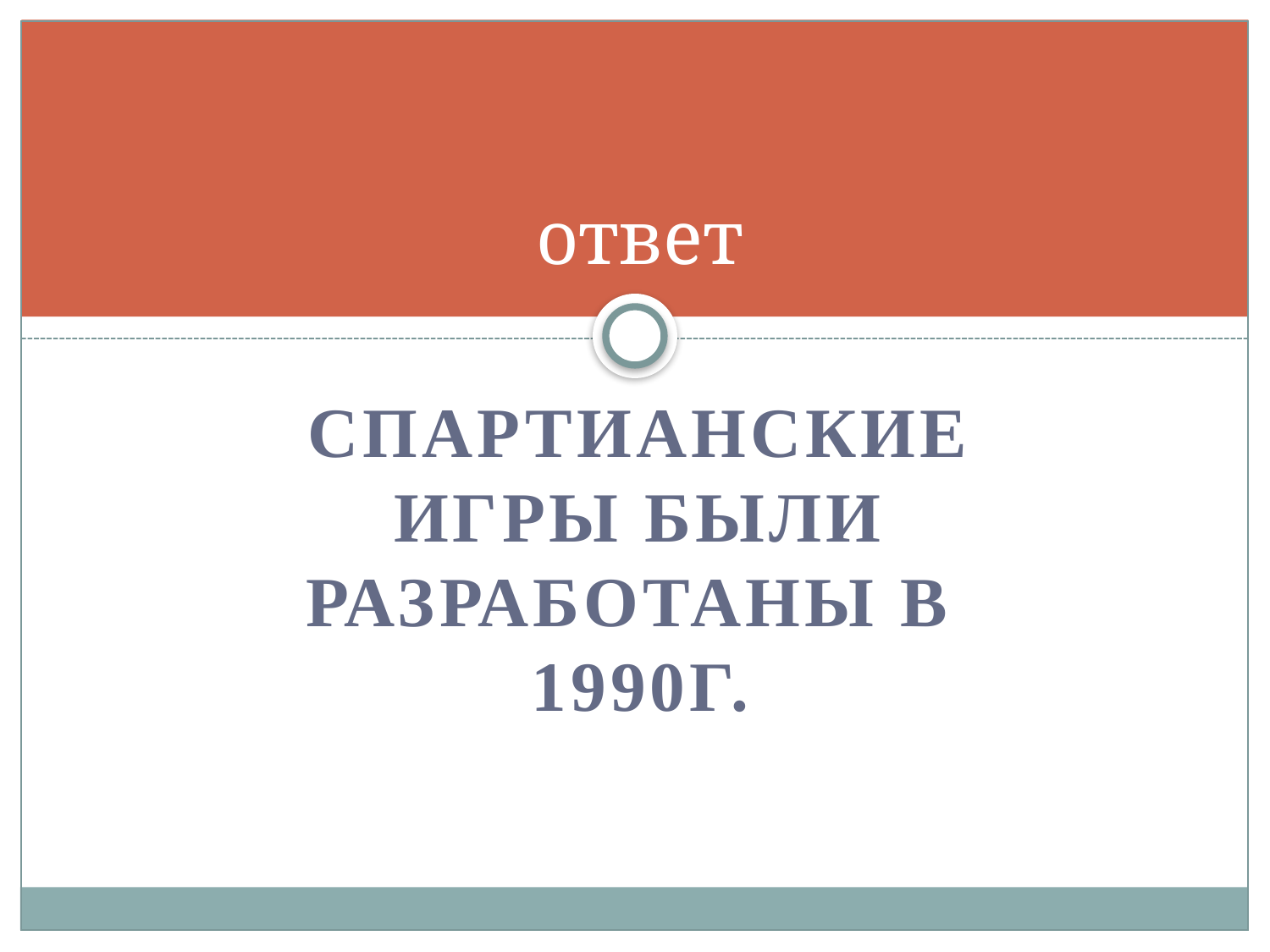

# ответ
СпАртианские игры были разработаны в  1990г.